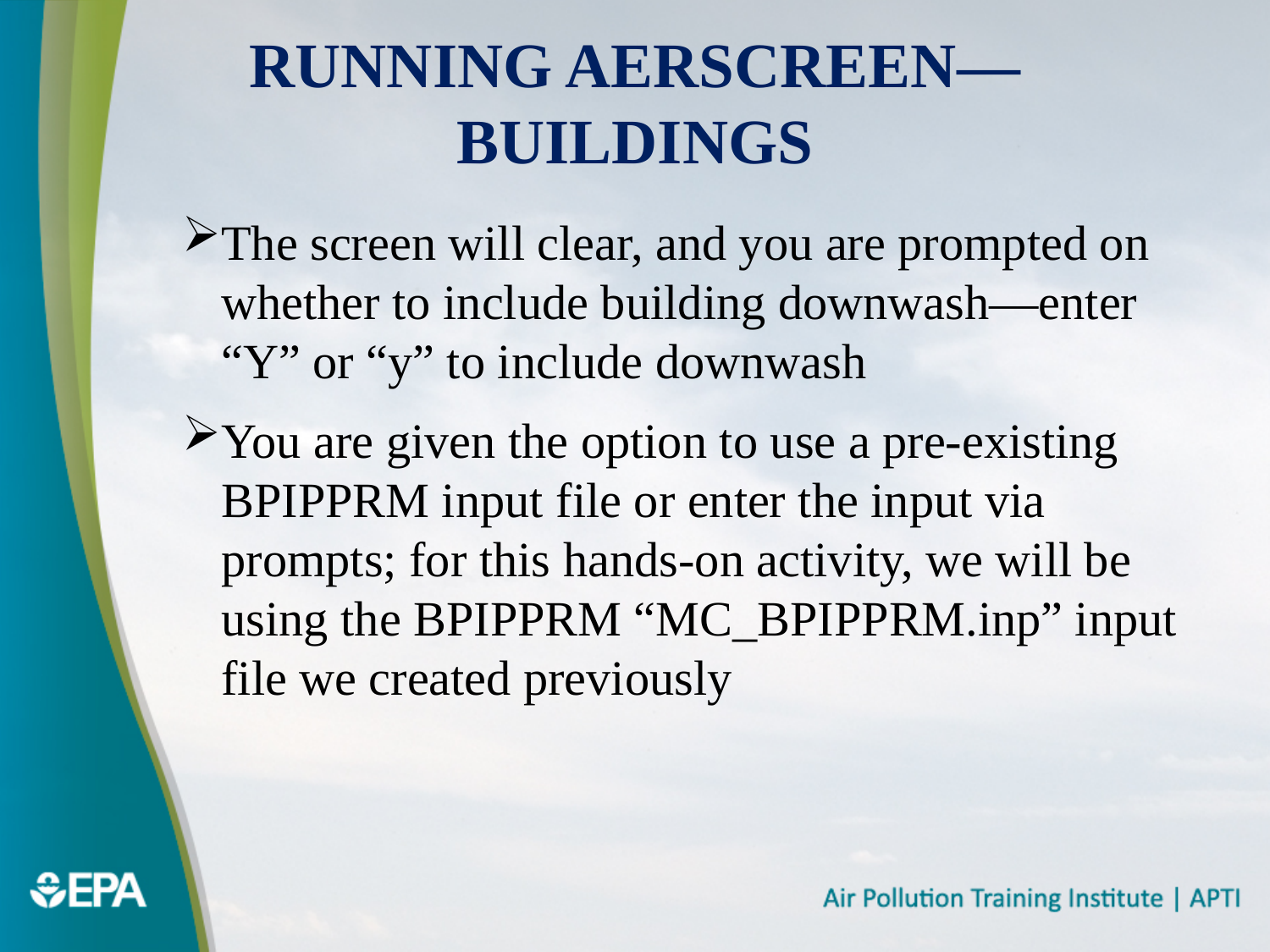

# Running AERSCREEN—Buildings
The screen will clear, and you are prompted on whether to include building downwash—enter “Y” or “y” to include downwash
You are given the option to use a pre-existing BPIPPRM input file or enter the input via prompts; for this hands-on activity, we will be using the BPIPPRM “MC_BPIPPRM.inp” input file we created previously